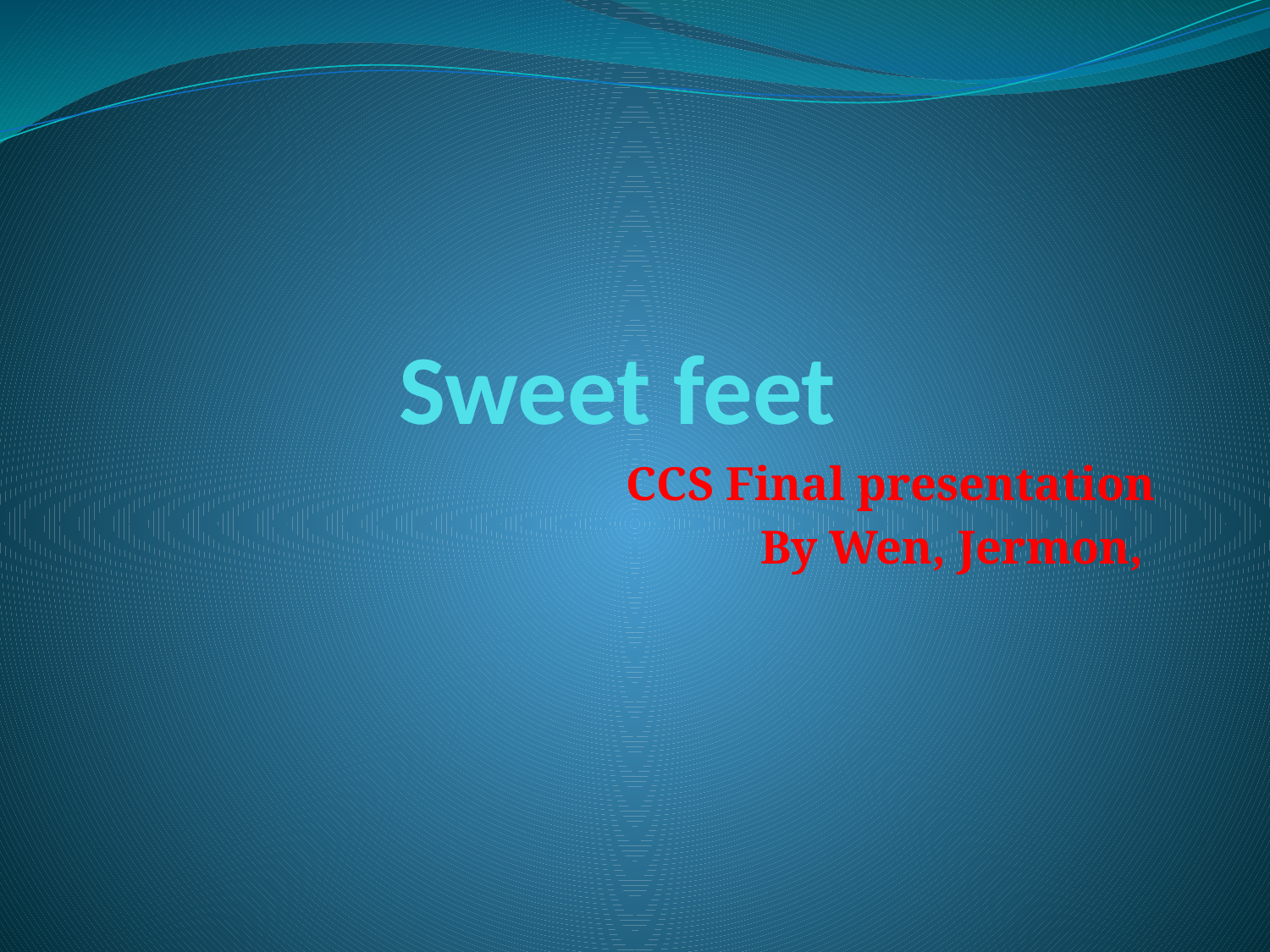

# Sweet feet
CCS Final presentation
By Wen, Jermon,